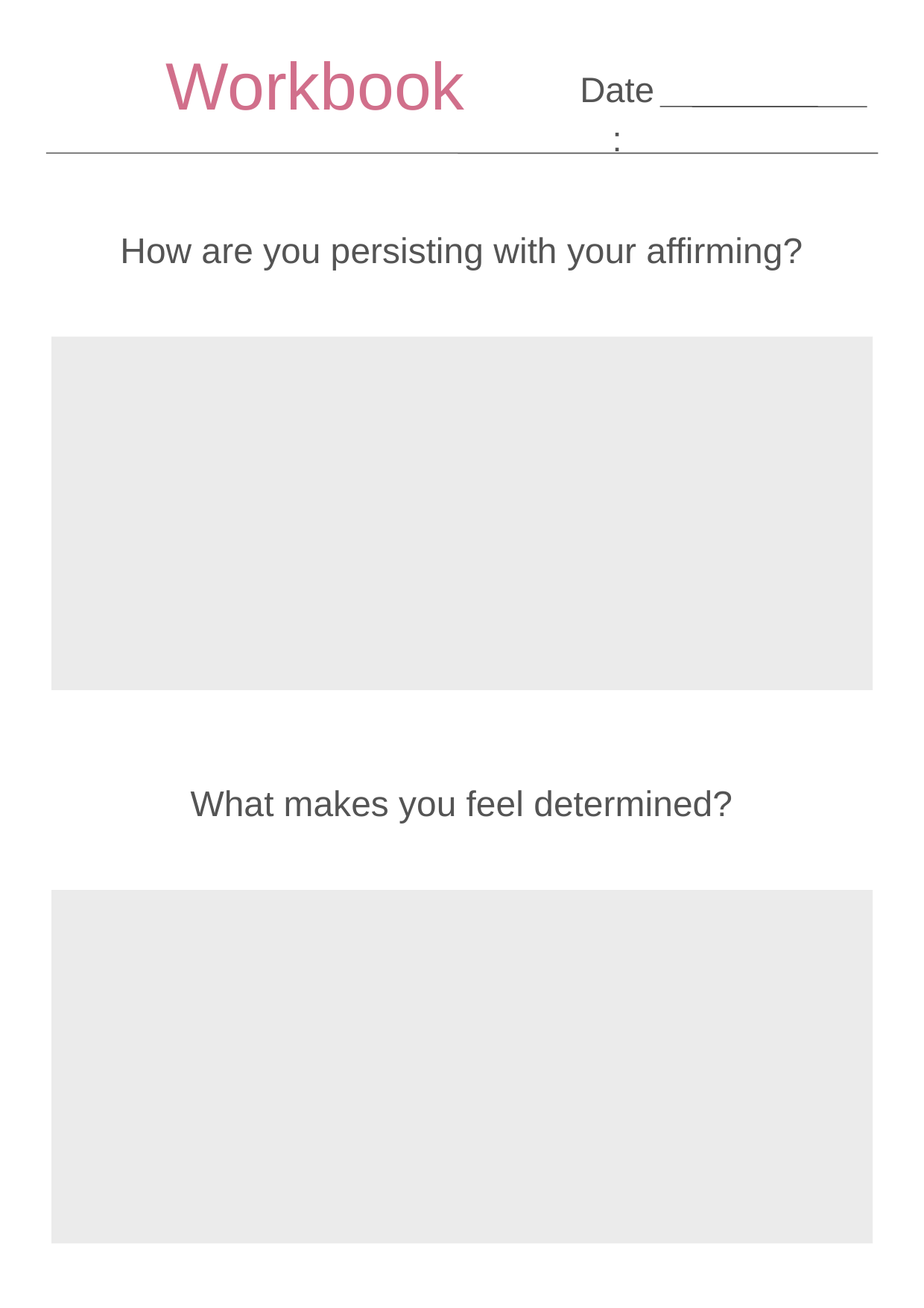

Workbook
Date:

How are you persisting with your affirming?

What makes you feel determined?